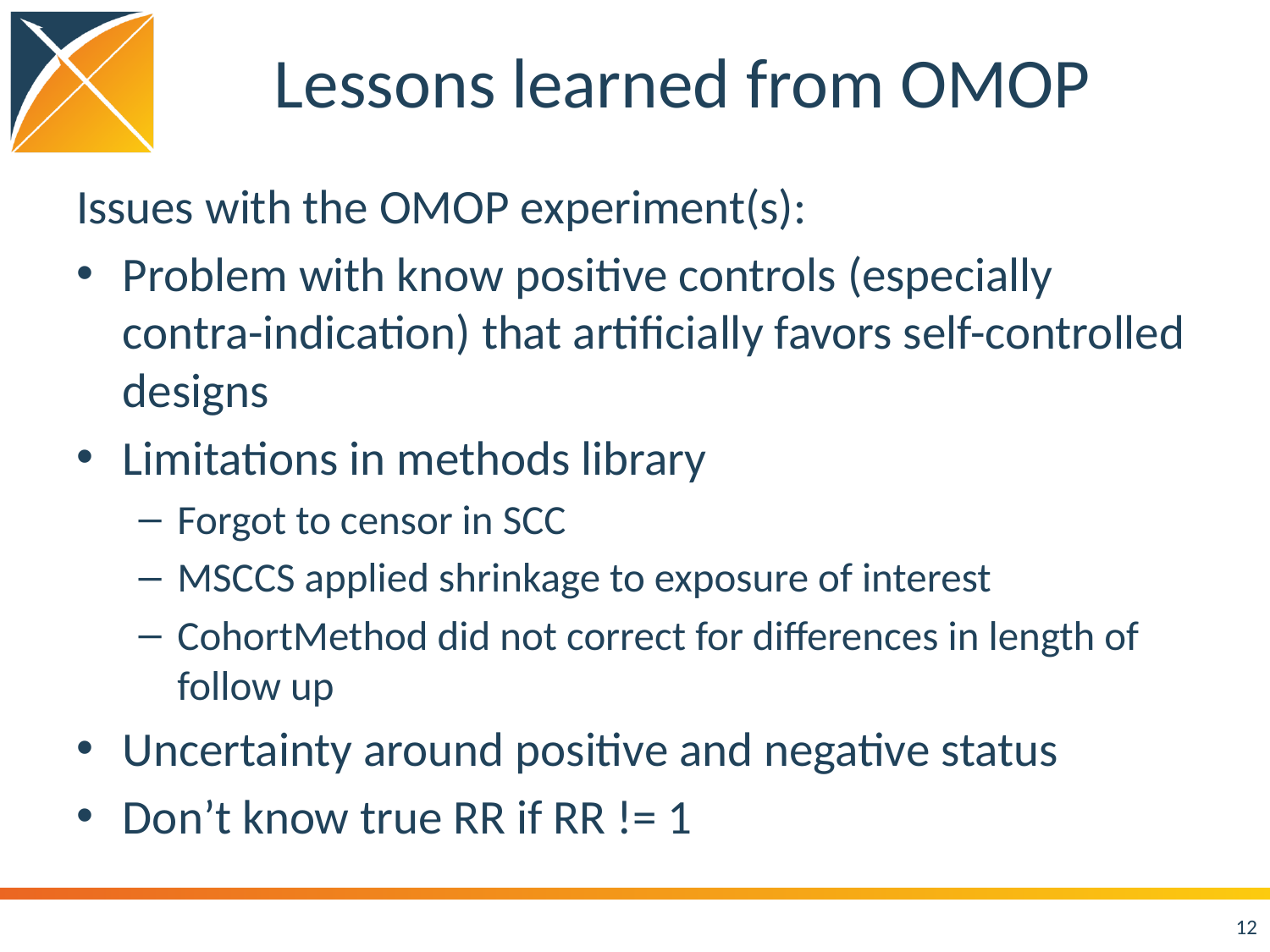

# Lessons learned from OMOP
Issues with the OMOP experiment(s):
Problem with know positive controls (especially contra-indication) that artificially favors self-controlled designs
Limitations in methods library
Forgot to censor in SCC
MSCCS applied shrinkage to exposure of interest
CohortMethod did not correct for differences in length of follow up
Uncertainty around positive and negative status
Don’t know true RR if RR != 1

12